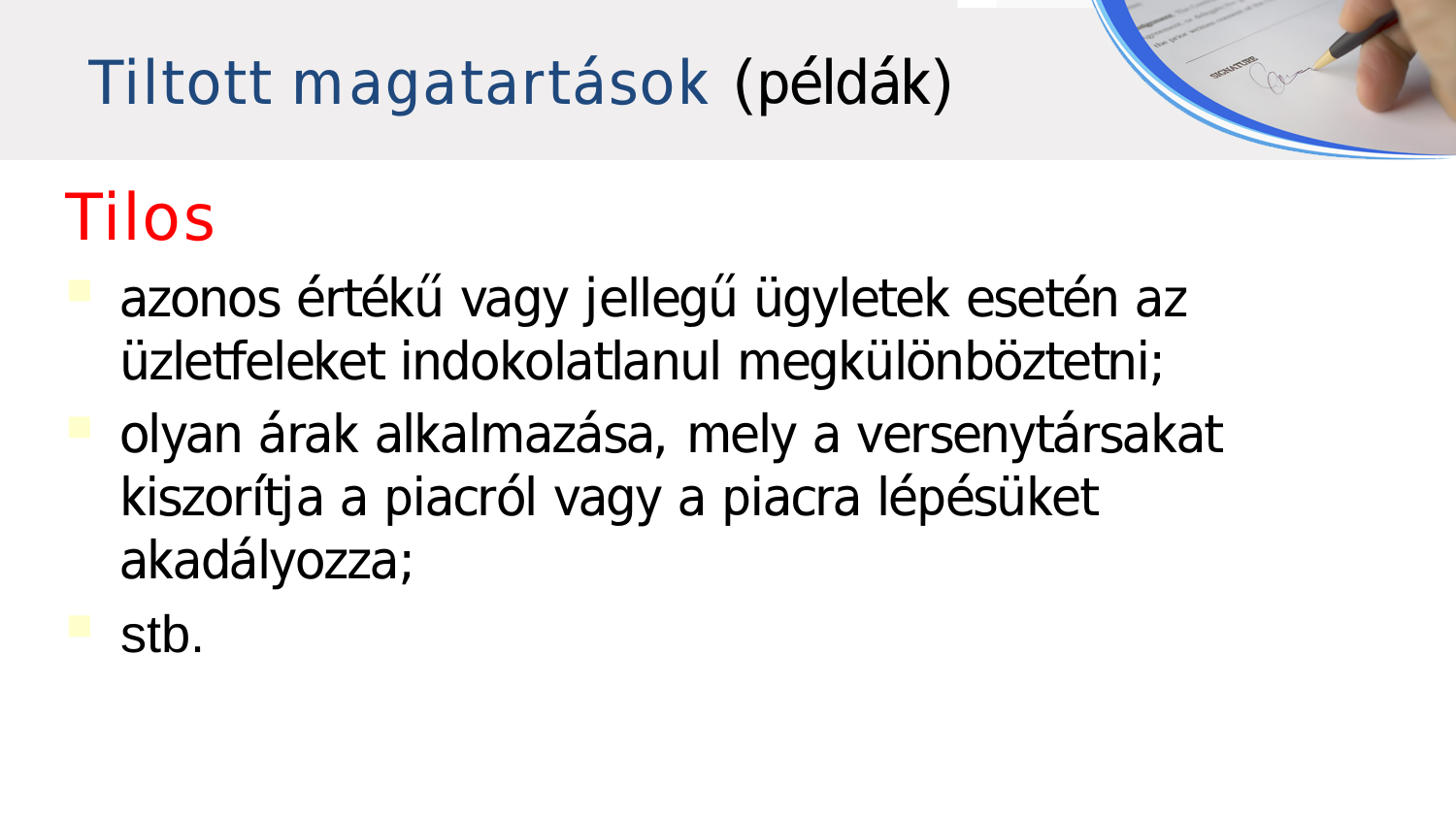

Tiltott magatartások (példák)
Tilos
azonos értékű vagy jellegű ügyletek esetén az üzletfeleket indokolatlanul megkülönböztetni;
olyan árak alkalmazása, mely a versenytársakat kiszorítja a piacról vagy a piacra lépésüket akadályozza;
stb.